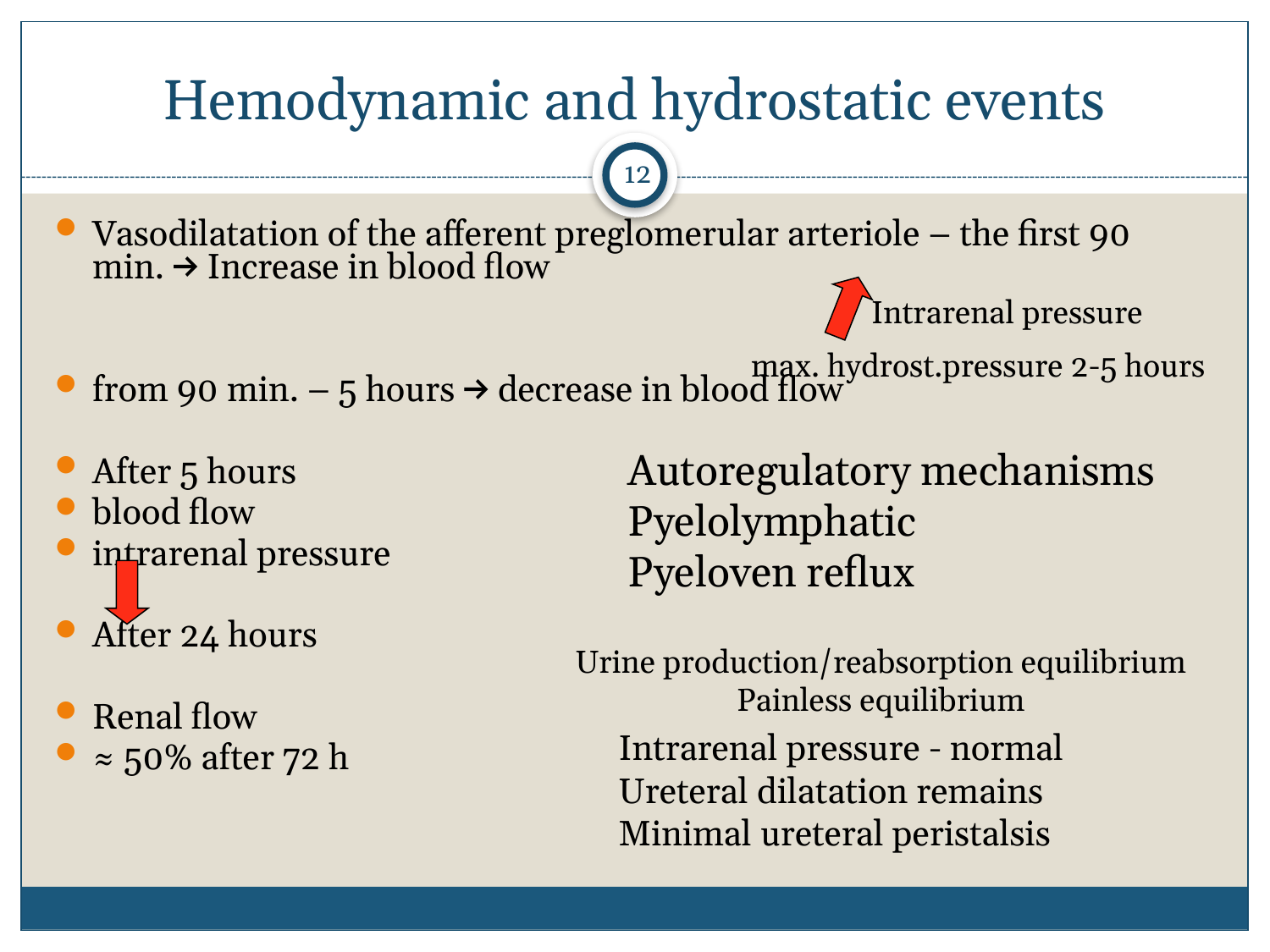

# Hemodynamic and hydrostatic events
12
Vasodilatation of the afferent preglomerular arteriole – the first 90 min. → Increase in blood flow

from 90 min. – 5 hours → decrease in blood flow

After 5 hours
blood flow
intrarenal pressure

After 24 hours

Renal flow
≈ 50% after 72 h

Intrarenal pressure
max. hydrost.pressure 2-5 hours
Autoregulatory mechanisms
Pyelolymphatic
Pyeloven reflux

Urine production/reabsorption equilibrium
Painless equilibrium
Intrarenal pressure - normal
Ureteral dilatation remains
Minimal ureteral peristalsis